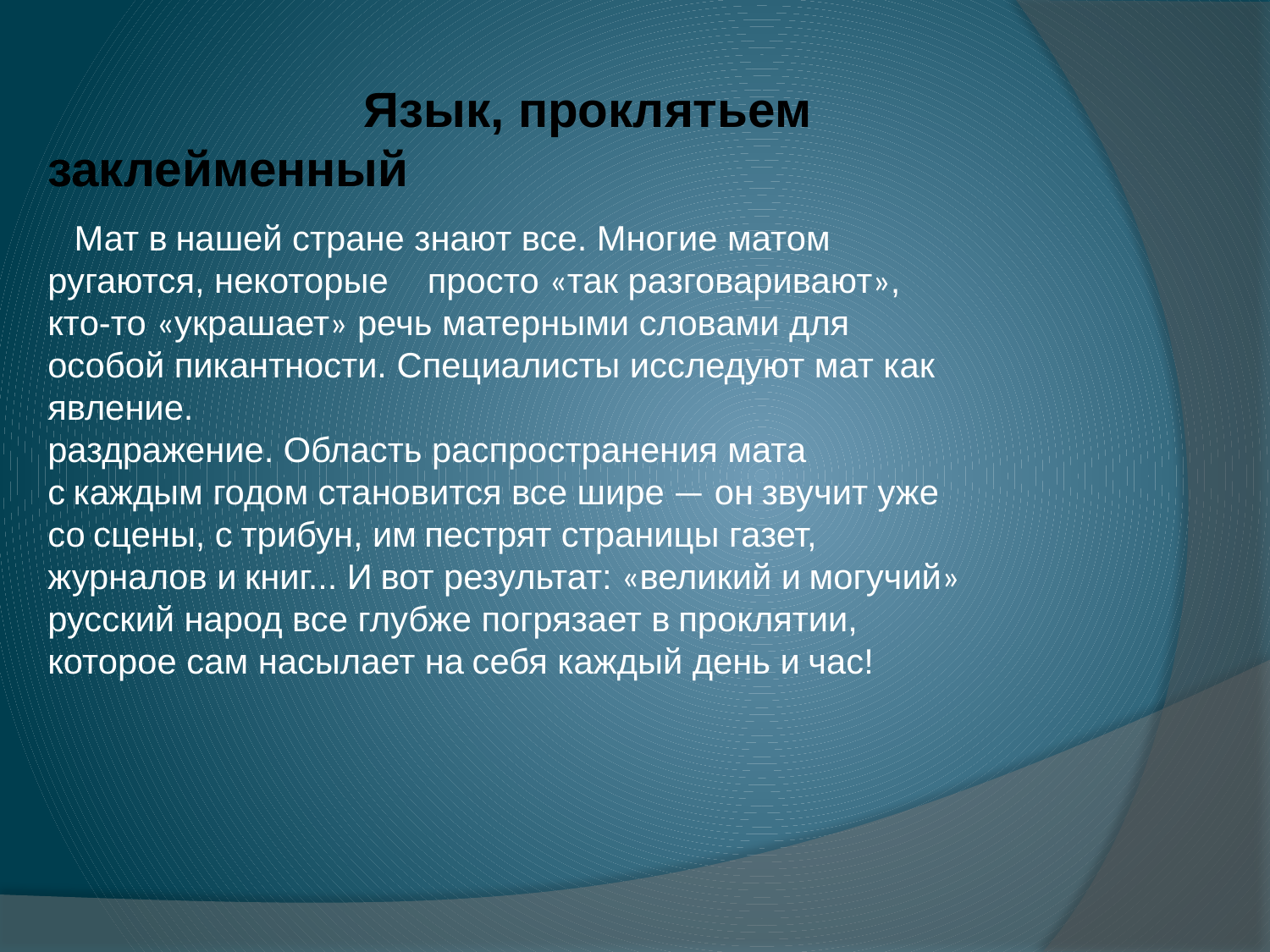

Язык, проклятьем заклейменный
   Мат в нашей стране знают все. Многие матом ругаются, некоторые    просто «так разговаривают», кто-то «украшает» речь матерными словами для особой пикантности. Специалисты исследуют мат как явление.
раздражение. Область распространения мата с каждым годом становится все шире — он звучит уже со сцены, с трибун, им пестрят страницы газет, журналов и книг... И вот результат: «великий и могучий» русский народ все глубже погрязает в проклятии, которое сам насылает на себя каждый день и час!